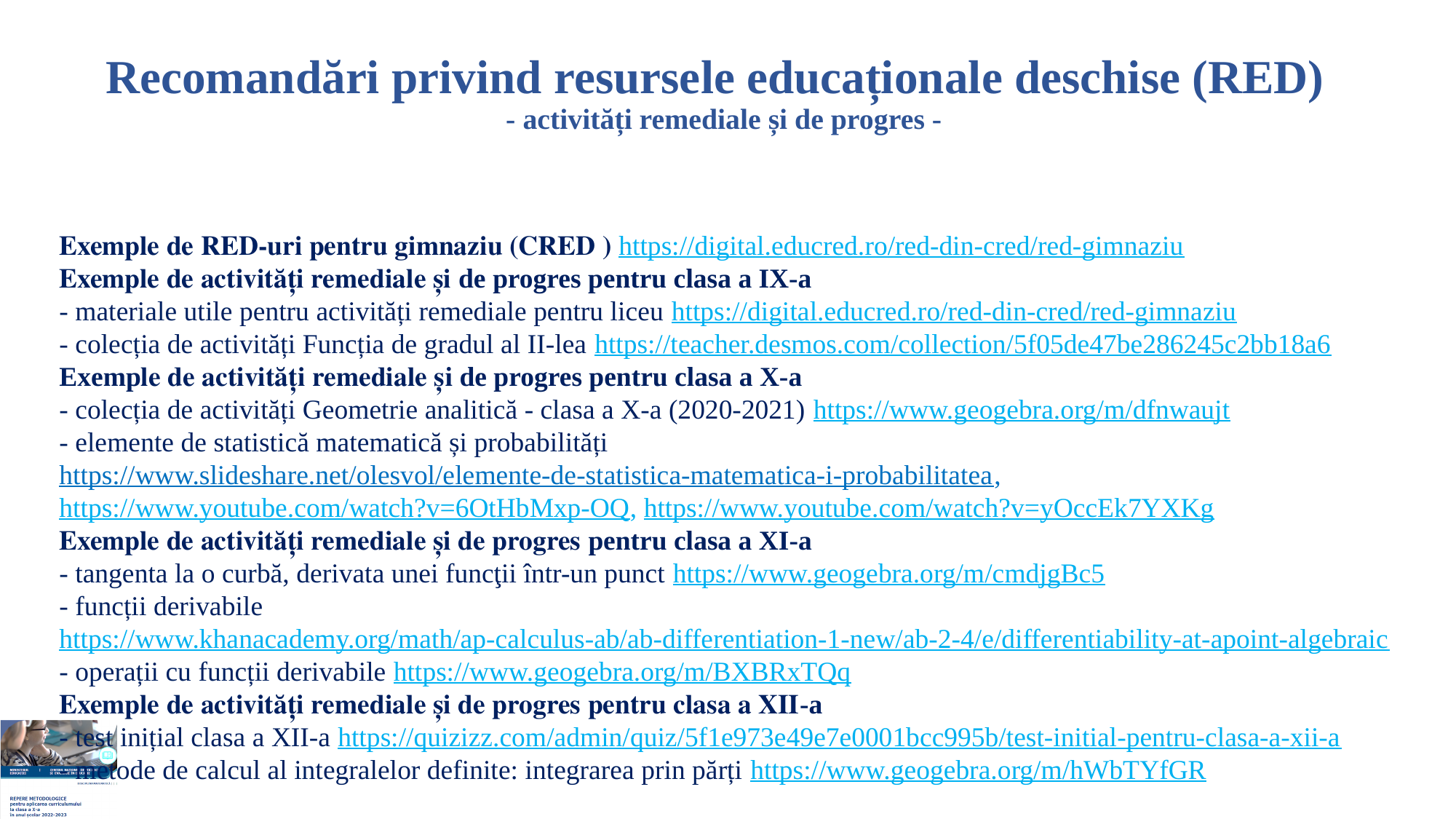

# Recomandări privind resursele educaționale deschise (RED) - activități remediale și de progres -
Exemple de RED-uri pentru gimnaziu (CRED ) https://digital.educred.ro/red-din-cred/red-gimnaziu
Exemple de activități remediale și de progres pentru clasa a IX-a
- materiale utile pentru activități remediale pentru liceu https://digital.educred.ro/red-din-cred/red-gimnaziu
- colecția de activități Funcția de gradul al II-lea https://teacher.desmos.com/collection/5f05de47be286245c2bb18a6
Exemple de activități remediale și de progres pentru clasa a X-a
- colecția de activități Geometrie analitică - clasa a X-a (2020-2021) https://www.geogebra.org/m/dfnwaujt
- elemente de statistică matematică și probabilități https://www.slideshare.net/olesvol/elemente-de-statistica-matematica-i-probabilitatea, https://www.youtube.com/watch?v=6OtHbMxp-OQ, https://www.youtube.com/watch?v=yOccEk7YXKg
Exemple de activități remediale și de progres pentru clasa a XI-a
- tangenta la o curbă, derivata unei funcţii într-un punct https://www.geogebra.org/m/cmdjgBc5
- funcții derivabile https://www.khanacademy.org/math/ap-calculus-ab/ab-differentiation-1-new/ab-2-4/e/differentiability-at-apoint-algebraic
- operații cu funcții derivabile https://www.geogebra.org/m/BXBRxTQq
Exemple de activități remediale și de progres pentru clasa a XII-a
- test inițial clasa a XII-a https://quizizz.com/admin/quiz/5f1e973e49e7e0001bcc995b/test-initial-pentru-clasa-a-xii-a
- metode de calcul al integralelor definite: integrarea prin părți https://www.geogebra.org/m/hWbTYfGR